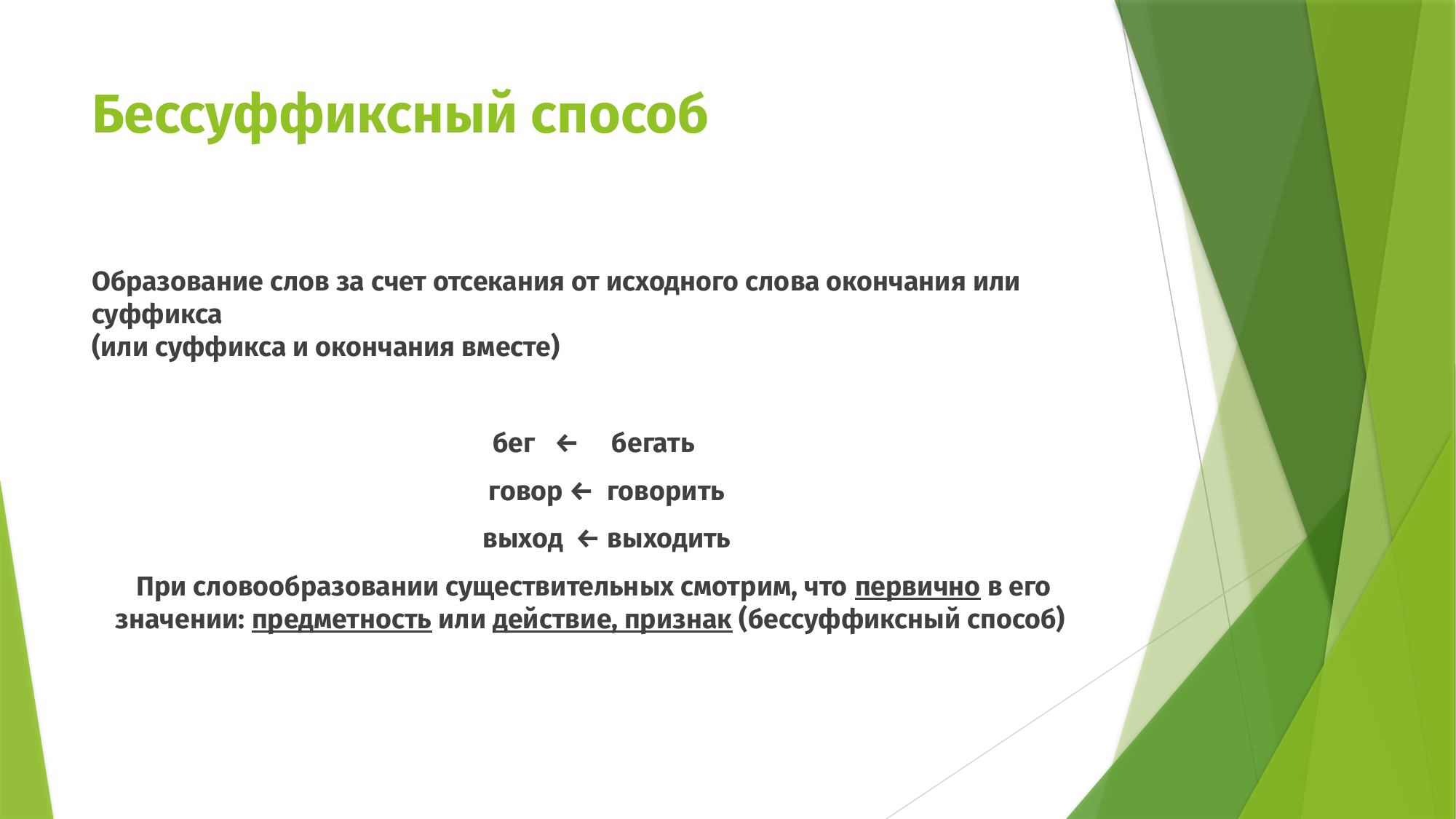

# Бессуффиксный способ
Образование слов за счет отсекания от исходного слова окончания или суффикса
(или суффикса и окончания вместе)

бег   ←     бегать
    говор ←  говорить
    выход  ← выходить
При словообразовании существительных смотрим, что первично в его значении: предметность или действие, признак (бессуффиксный способ)